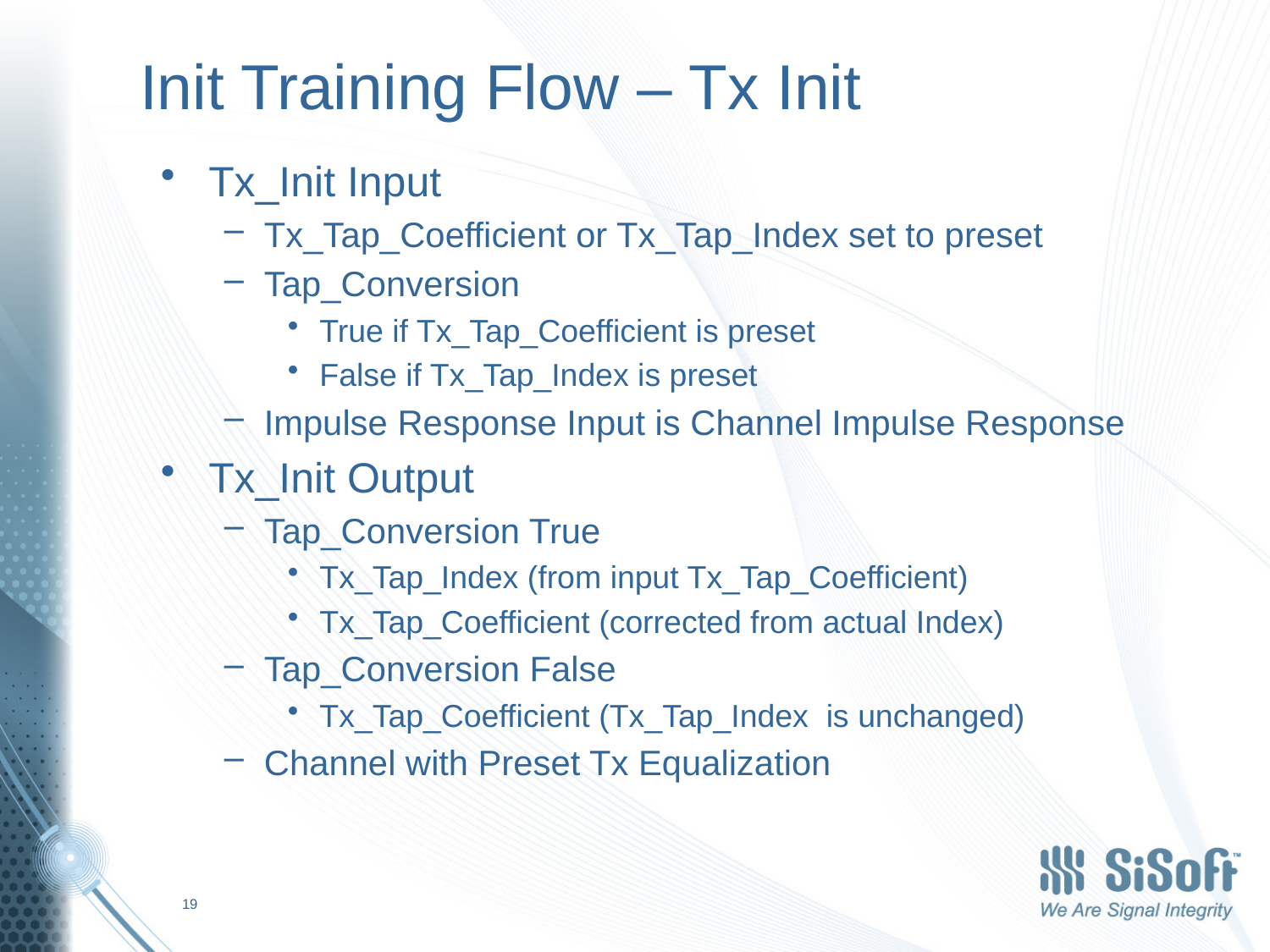

# Init Training Flow – Tx Init
Tx_Init Input
Tx_Tap_Coefficient or Tx_Tap_Index set to preset
Tap_Conversion
True if Tx_Tap_Coefficient is preset
False if Tx_Tap_Index is preset
Impulse Response Input is Channel Impulse Response
Tx_Init Output
Tap_Conversion True
Tx_Tap_Index (from input Tx_Tap_Coefficient)
Tx_Tap_Coefficient (corrected from actual Index)
Tap_Conversion False
Tx_Tap_Coefficient (Tx_Tap_Index  is unchanged)
Channel with Preset Tx Equalization

19